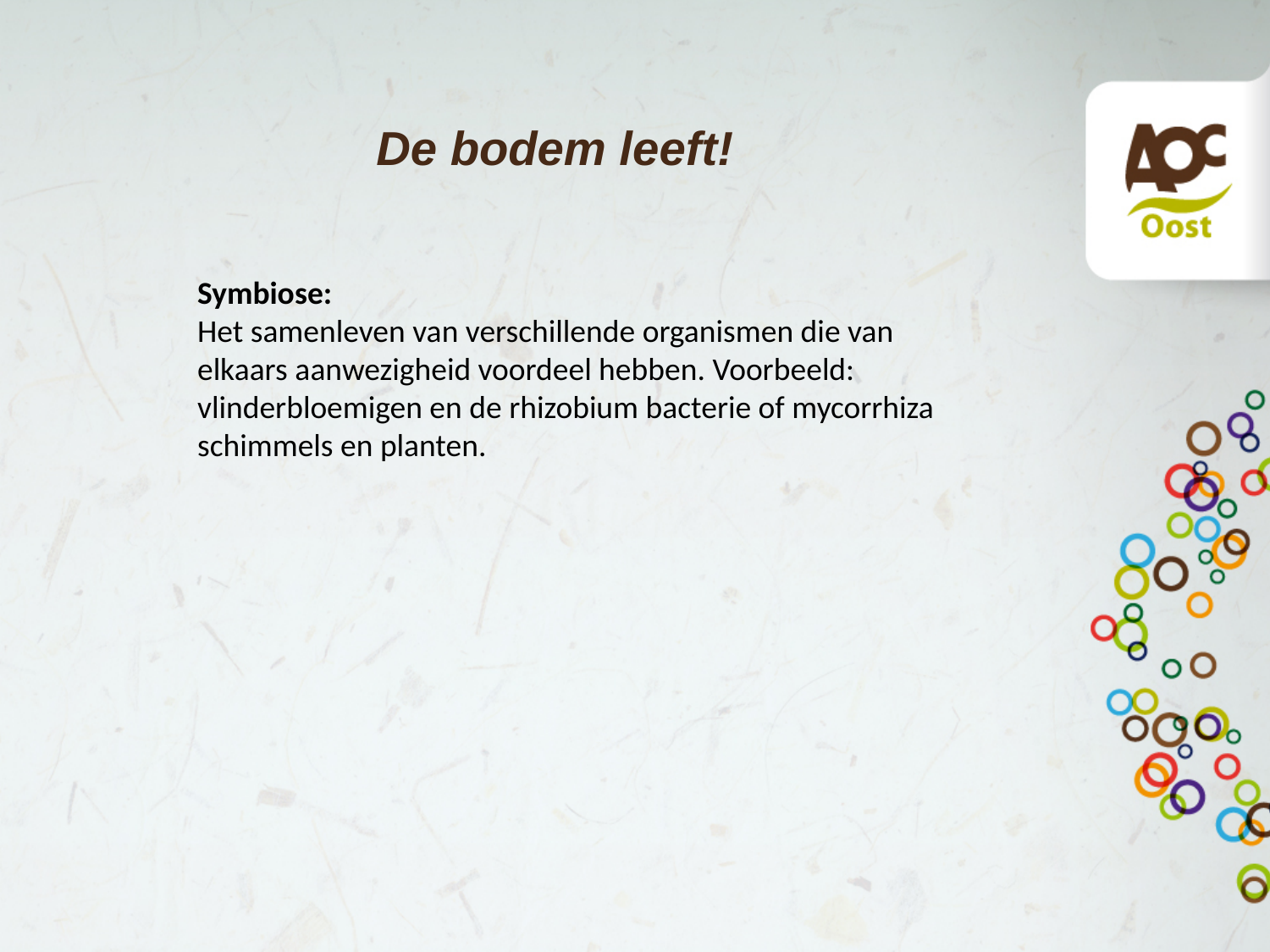

# De bodem leeft!
Symbiose:
Het samenleven van verschillende organismen die van elkaars aanwezigheid voordeel hebben. Voorbeeld: vlinderbloemigen en de rhizobium bacterie of mycorrhiza schimmels en planten.